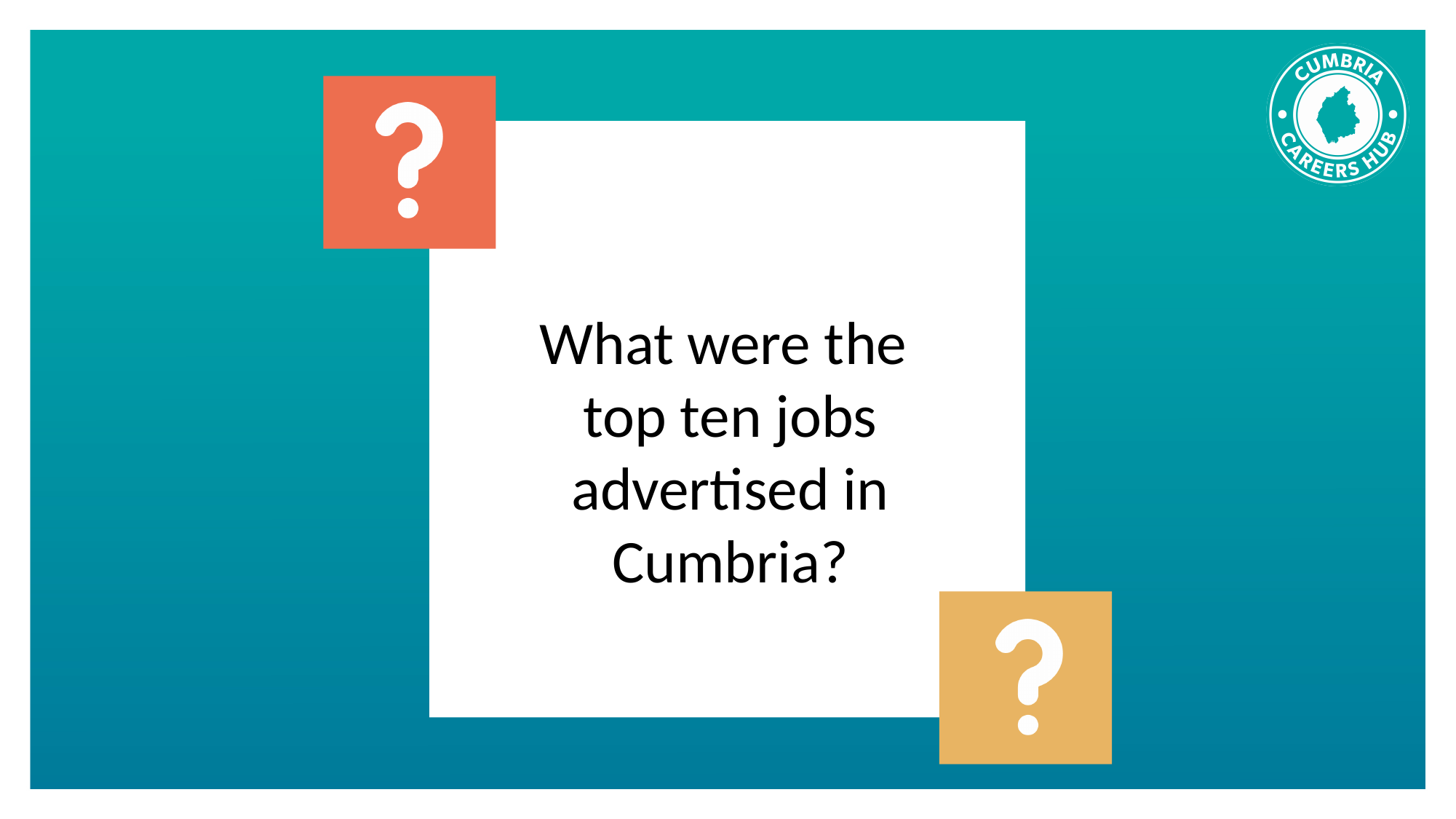

What were the
top ten jobs advertised in Cumbria?